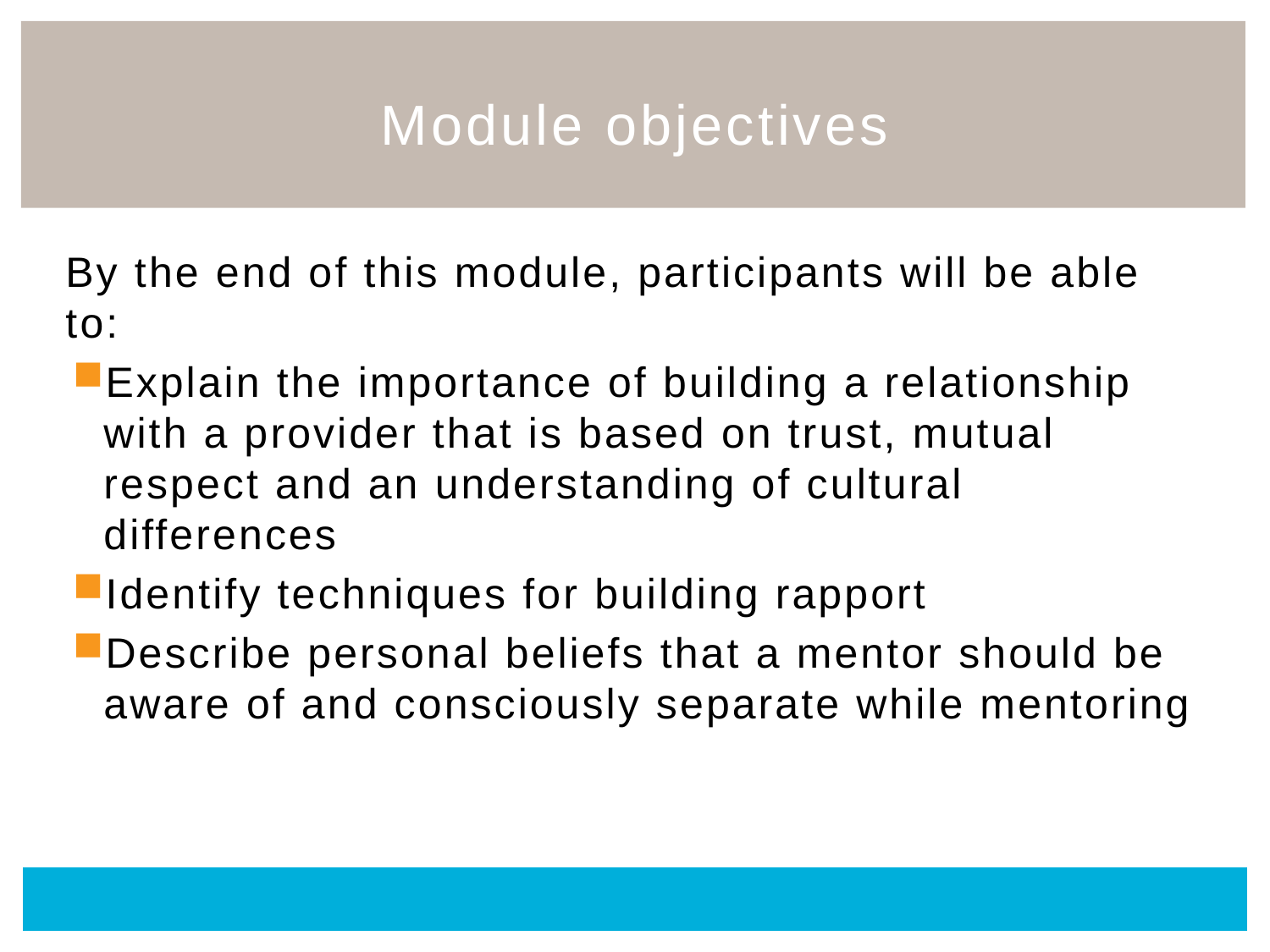

# Module objectives
By the end of this module, participants will be able to:
Explain the importance of building a relationship with a provider that is based on trust, mutual respect and an understanding of cultural differences
Identify techniques for building rapport
Describe personal beliefs that a mentor should be aware of and consciously separate while mentoring